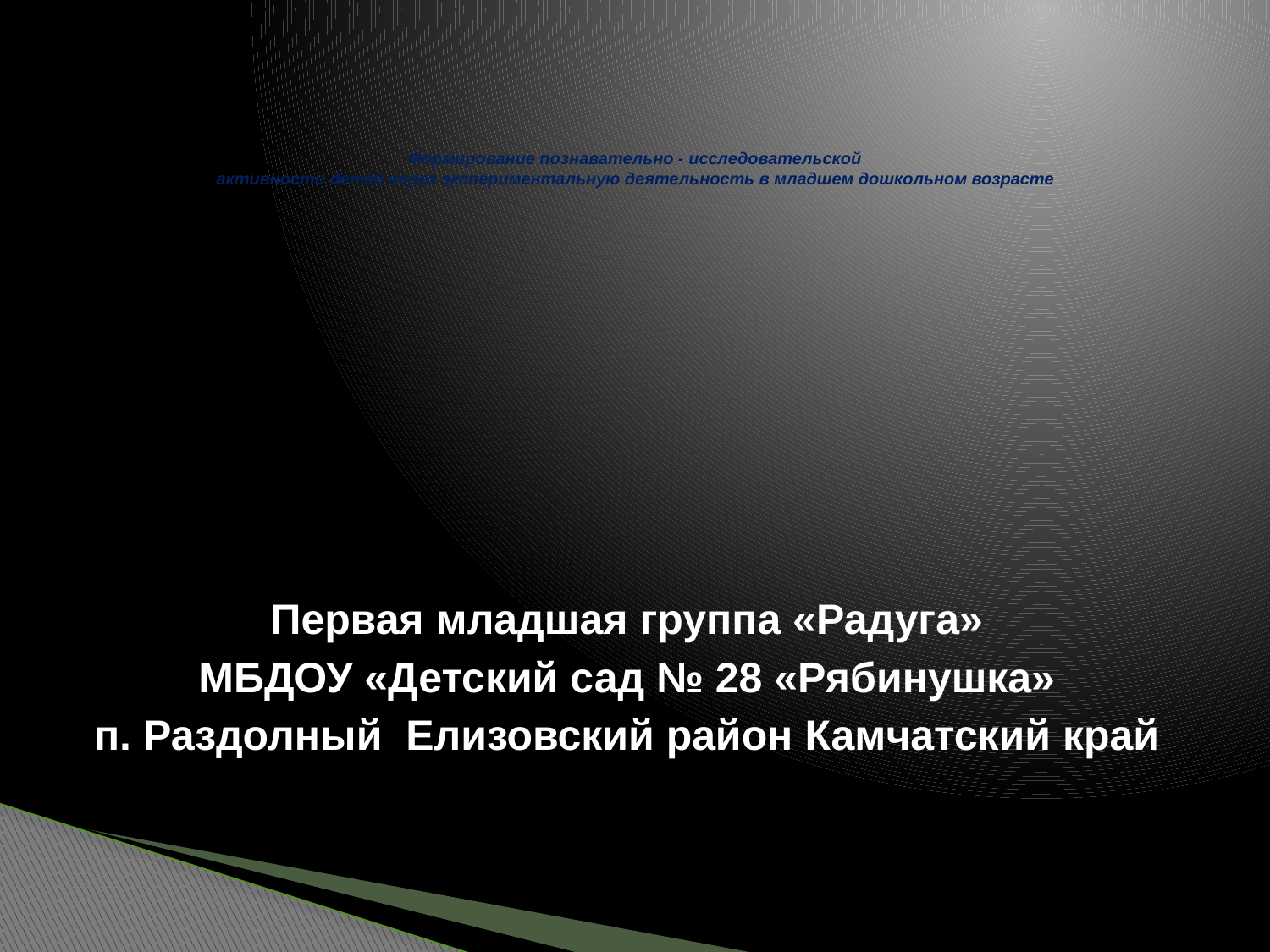

# Формирование познавательно - исследовательской активности детей через экспериментальную деятельность в младшем дошкольном возрасте
Первая младшая группа «Радуга»
МБДОУ «Детский сад № 28 «Рябинушка»
п. Раздолный  Елизовский район Камчатский край